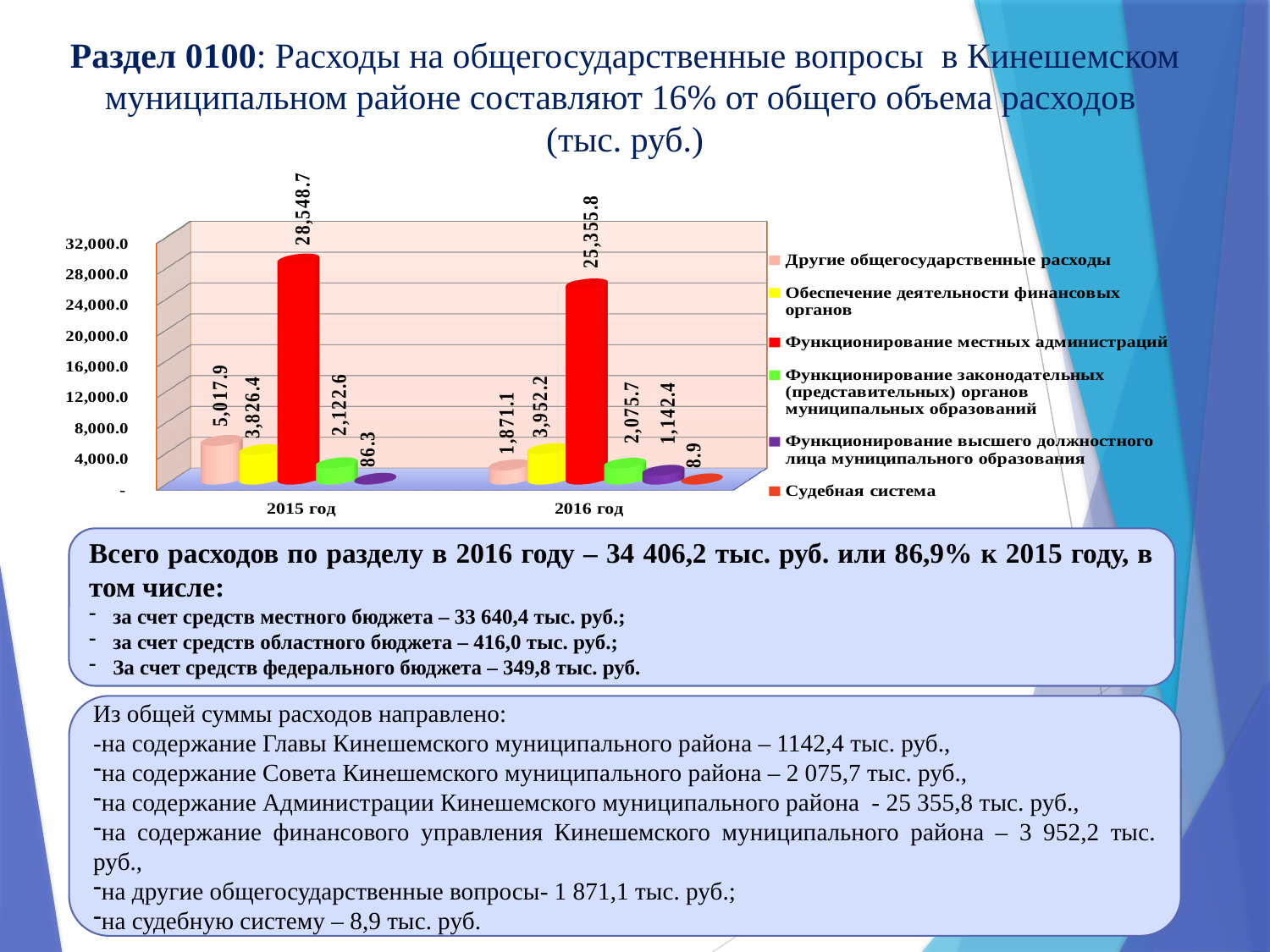

Раздел 0100: Расходы на общегосударственные вопросы  в Кинешемском муниципальном районе составляют 16% от общего объема расходов
(тыс. руб.)

[unsupported chart]

Всего расходов по разделу в 2016 году – 34 406,2 тыс. руб. или 86,9% к 2015 году, в том числе:
за счет средств местного бюджета – 33 640,4 тыс. руб.;
за счет средств областного бюджета – 416,0 тыс. руб.;
За счет средств федерального бюджета – 349,8 тыс. руб.

Из общей суммы расходов направлено:
-на содержание Главы Кинешемского муниципального района – 1142,4 тыс. руб.,
на содержание Совета Кинешемского муниципального района – 2 075,7 тыс. руб.,
на содержание Администрации Кинешемского муниципального района  - 25 355,8 тыс. руб.,
на содержание финансового управления Кинешемского муниципального района – 3 952,2 тыс. руб.,
на другие общегосударственные вопросы- 1 871,1 тыс. руб.;
на судебную систему – 8,9 тыс. руб.